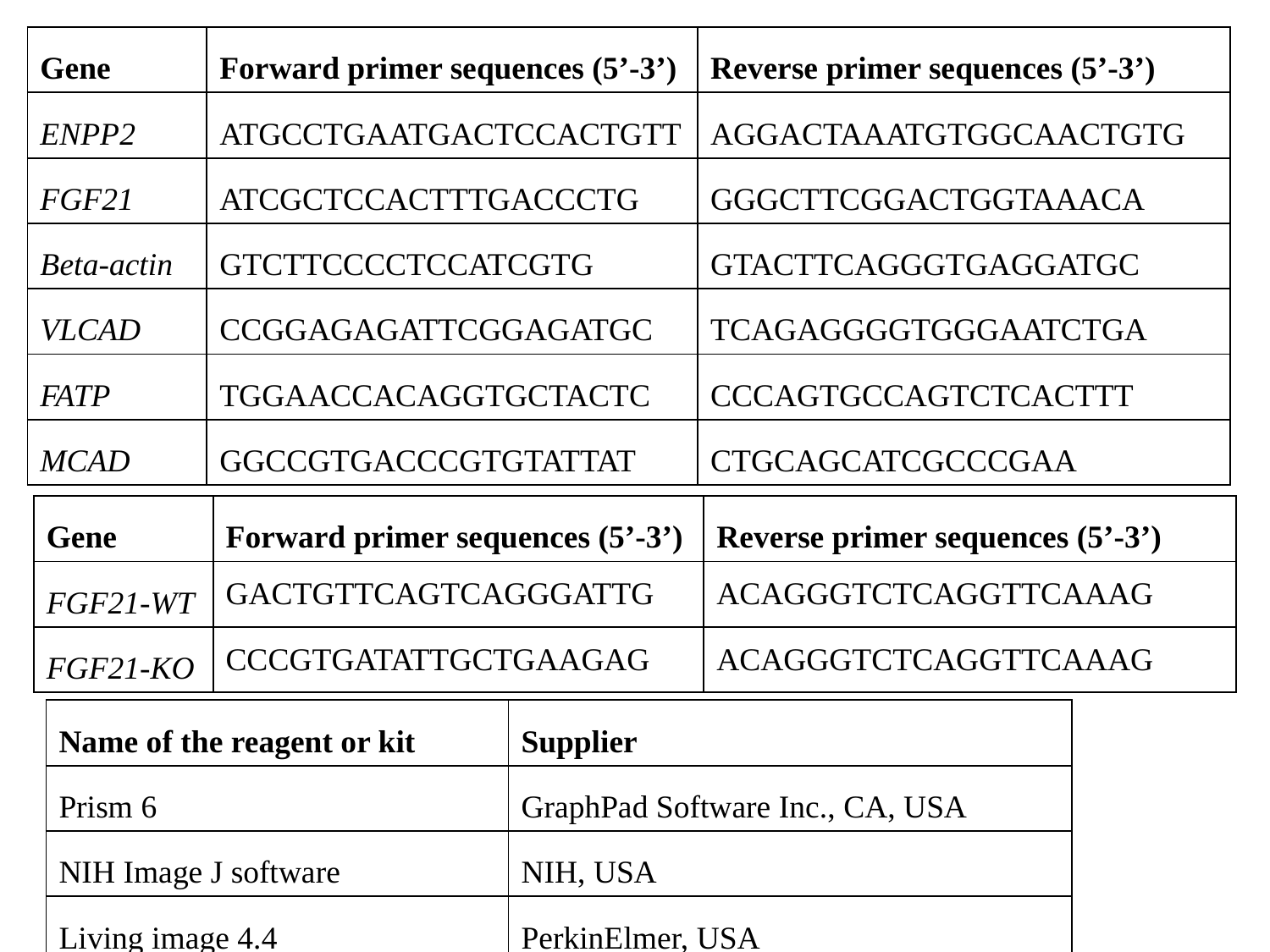

| Gene | Forward primer sequences (5’-3’) | Reverse primer sequences (5’-3’) |
| --- | --- | --- |
| ENPP2 | ATGCCTGAATGACTCCACTGTT | AGGACTAAATGTGGCAACTGTG |
| FGF21 | ATCGCTCCACTTTGACCCTG | GGGCTTCGGACTGGTAAACA |
| Βeta-actin | GTCTTCCCCTCCATCGTG | GTACTTCAGGGTGAGGATGC |
| VLCAD | CCGGAGAGATTCGGAGATGC | TCAGAGGGGTGGGAATCTGA |
| FATP | TGGAACCACAGGTGCTACTC | CCCAGTGCCAGTCTCACTTT |
| MCAD | GGCCGTGACCCGTGTATTAT | CTGCAGCATCGCCCGAA |
| Gene | Forward primer sequences (5’-3’) | Reverse primer sequences (5’-3’) |
| --- | --- | --- |
| FGF21-WT | GACTGTTCAGTCAGGGATTG | ACAGGGTCTCAGGTTCAAAG |
| FGF21-KO | CCCGTGATATTGCTGAAGAG | ACAGGGTCTCAGGTTCAAAG |
| Name of the reagent or kit | Supplier |
| --- | --- |
| Prism 6 | GraphPad Software Inc., CA, USA |
| NIH Image J software | NIH, USA |
| Living image 4.4 | PerkinElmer, USA |